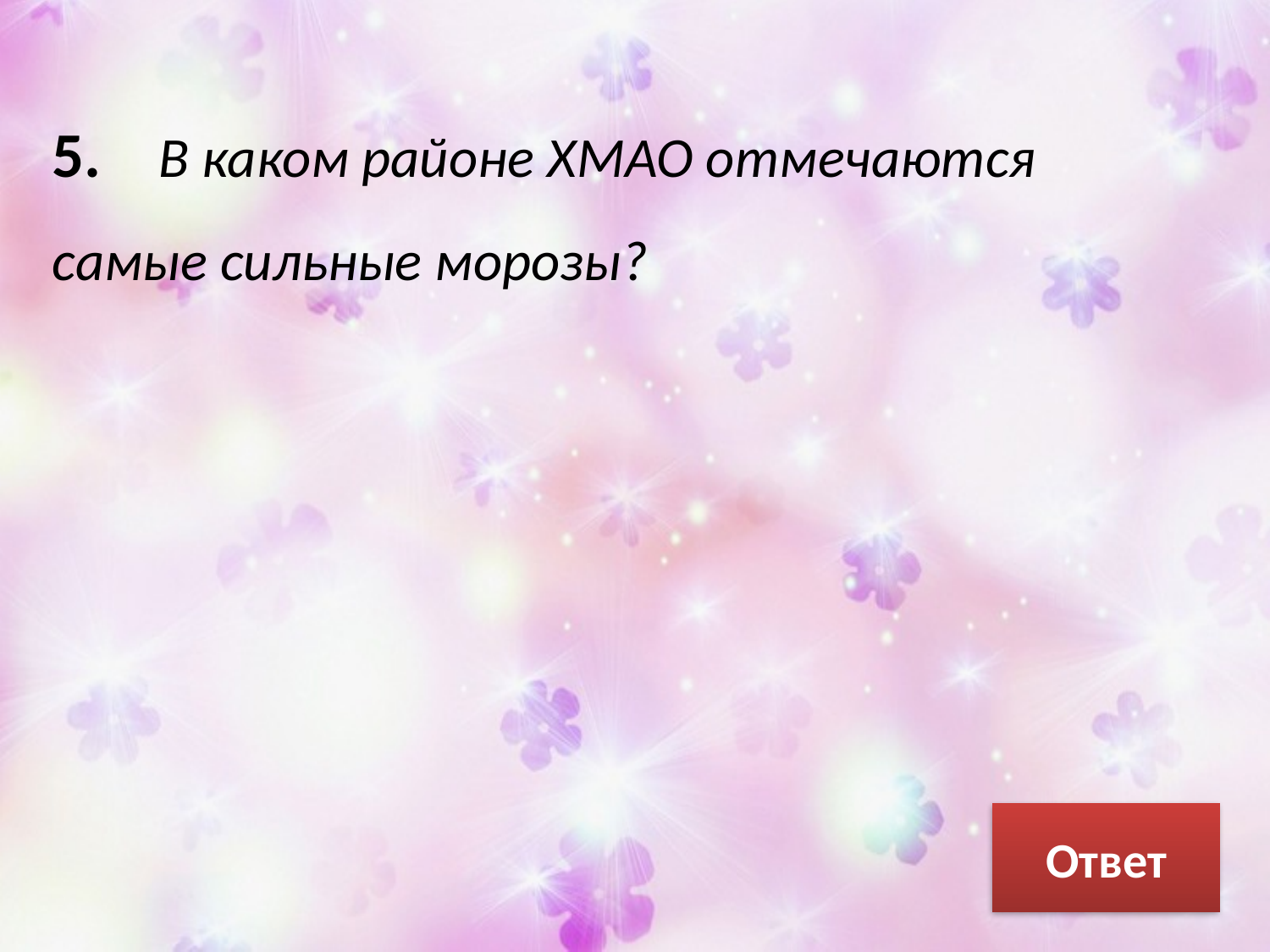

5.    В каком районе ХМАО отмечаются самые сильные морозы?
Ответ